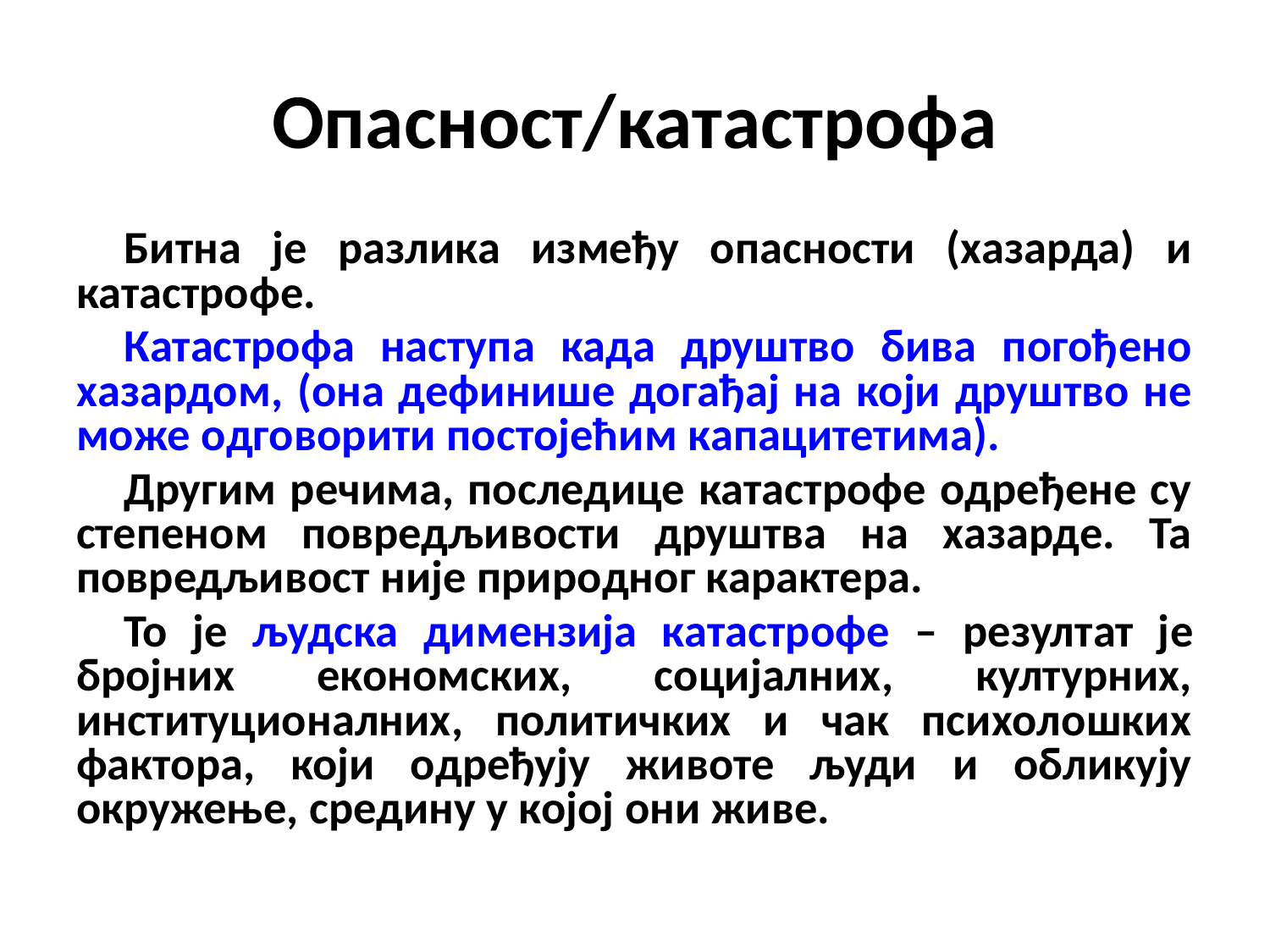

# Опасност/катастрофа
Битна је разлика између опасности (хазарда) и катастрофе.
Катастрофа наступа када друштво бива погођено хазардом, (она дефинише догађај на који друштво не може одговорити постојећим капацитетима).
Другим речима, последице катастрофе одређене су степеном повредљивости друштва на хазарде. Та повредљивост није природног карактера.
То је људска димензија катастрофе – резултат је бројних економских, социјалних, културних, институционалних, политичких и чак психолошких фактора, који одређују животе људи и обликују окружење, средину у којој они живе.